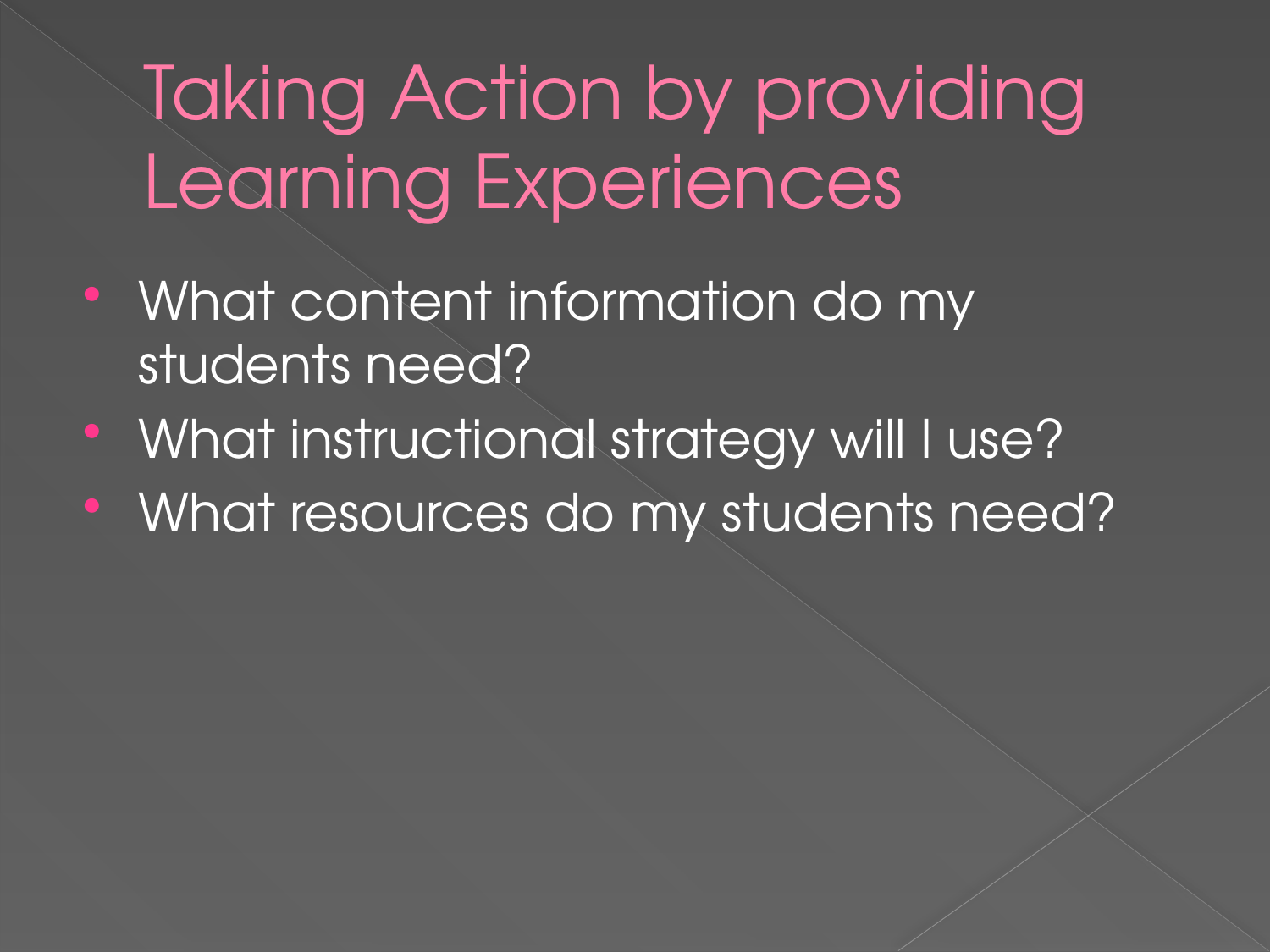

# Taking Action by providing Learning Experiences
What content information do my students need?
What instructional strategy will I use?
What resources do my students need?